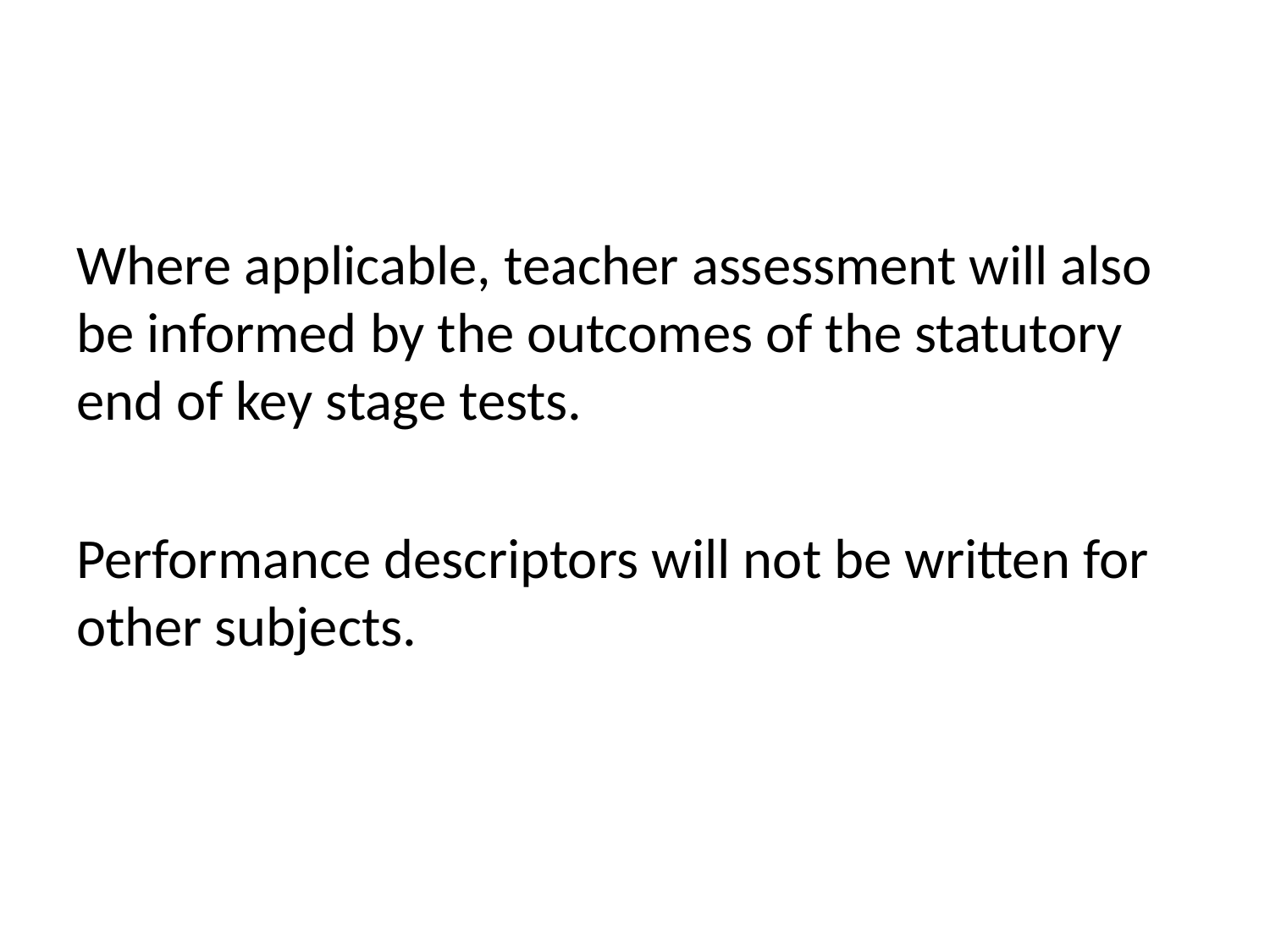

#
Where applicable, teacher assessment will also be informed by the outcomes of the statutory end of key stage tests.

Performance descriptors will not be written for other subjects.